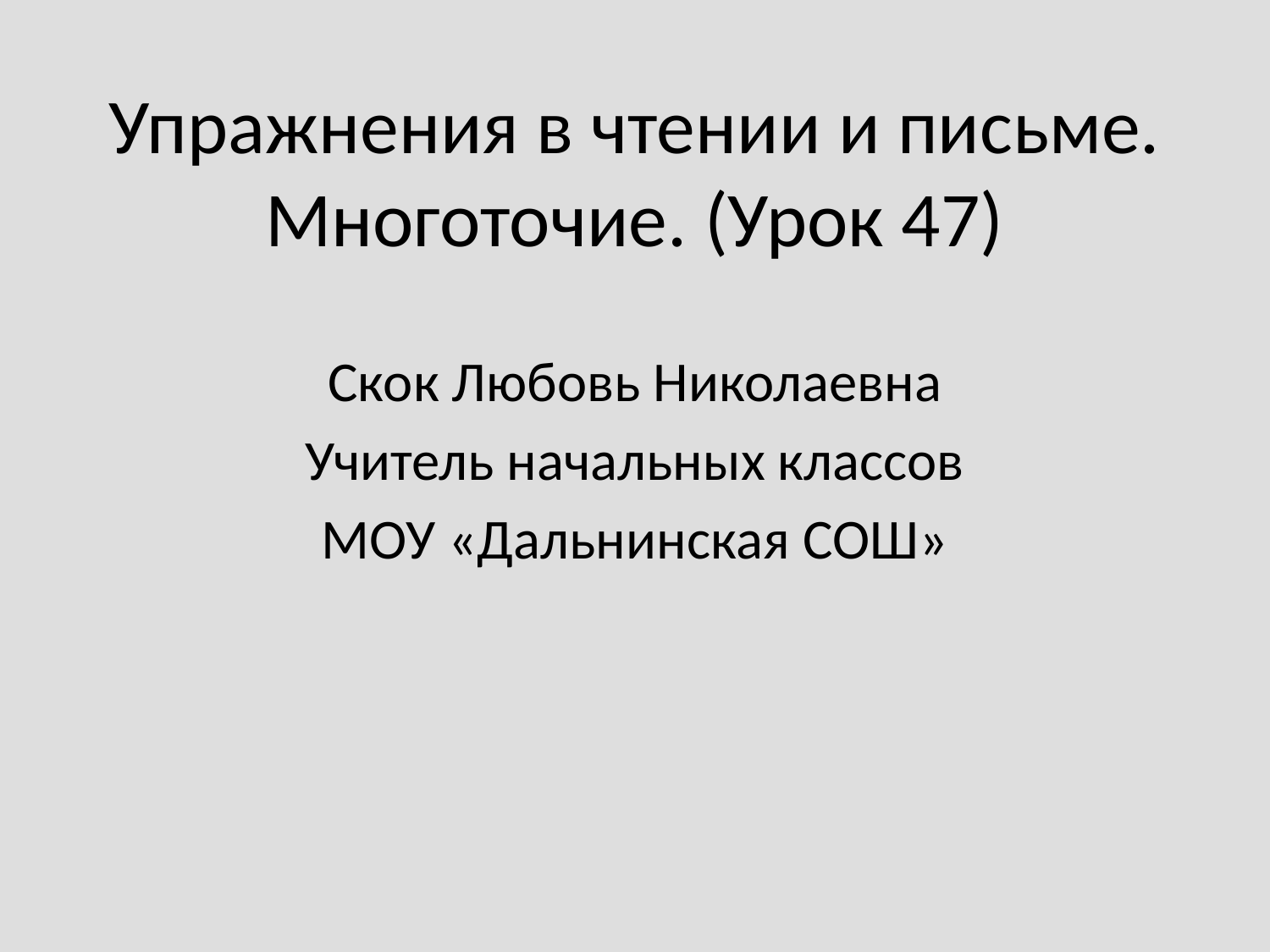

# Упражнения в чтении и письме. Многоточие. (Урок 47)
Скок Любовь Николаевна
Учитель начальных классов
МОУ «Дальнинская СОШ»